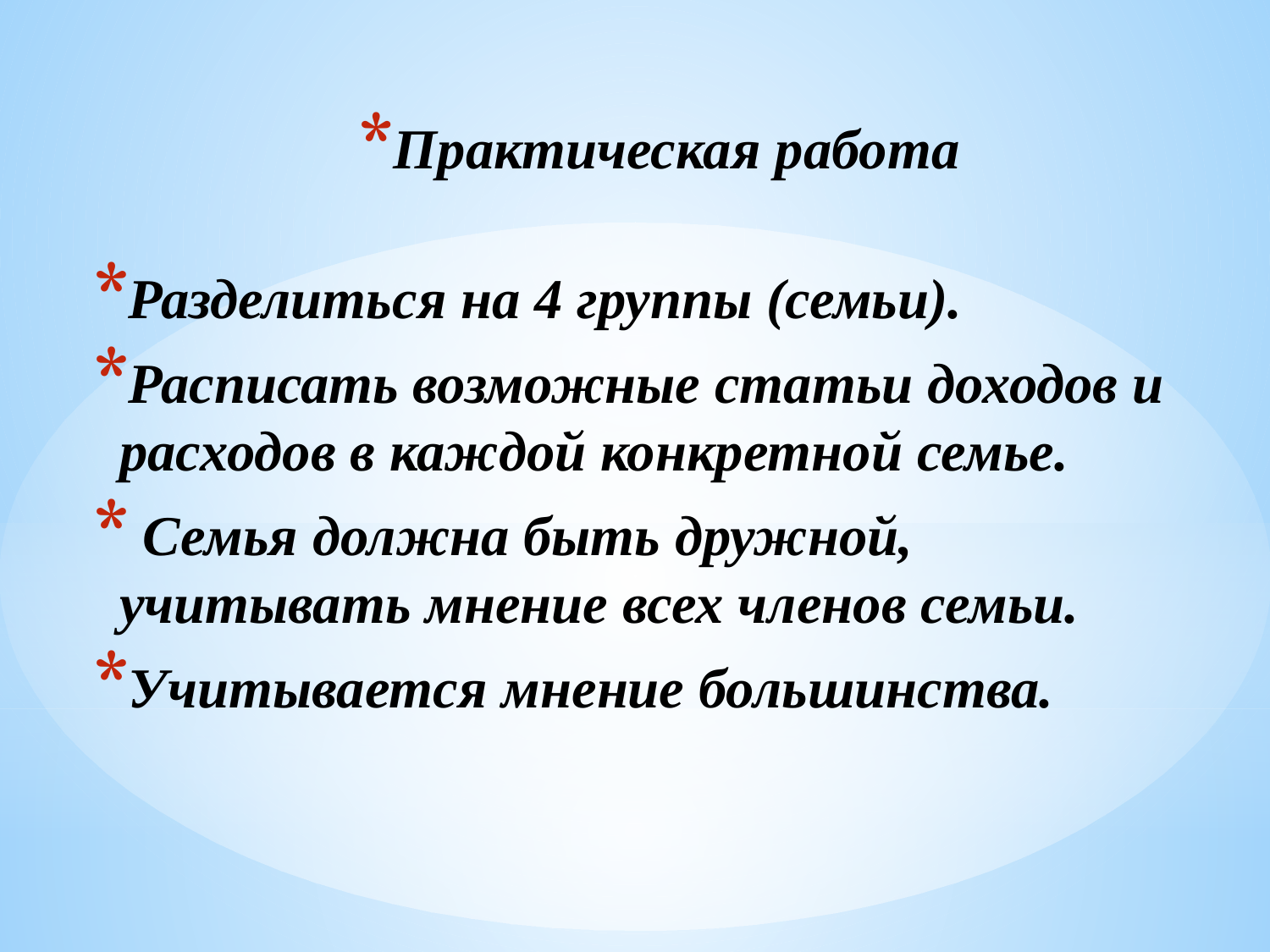

# Практическая работа
Разделиться на 4 группы (семьи).
Расписать возможные статьи доходов и расходов в каждой конкретной семье.
 Семья должна быть дружной, учитывать мнение всех членов семьи.
Учитывается мнение большинства.